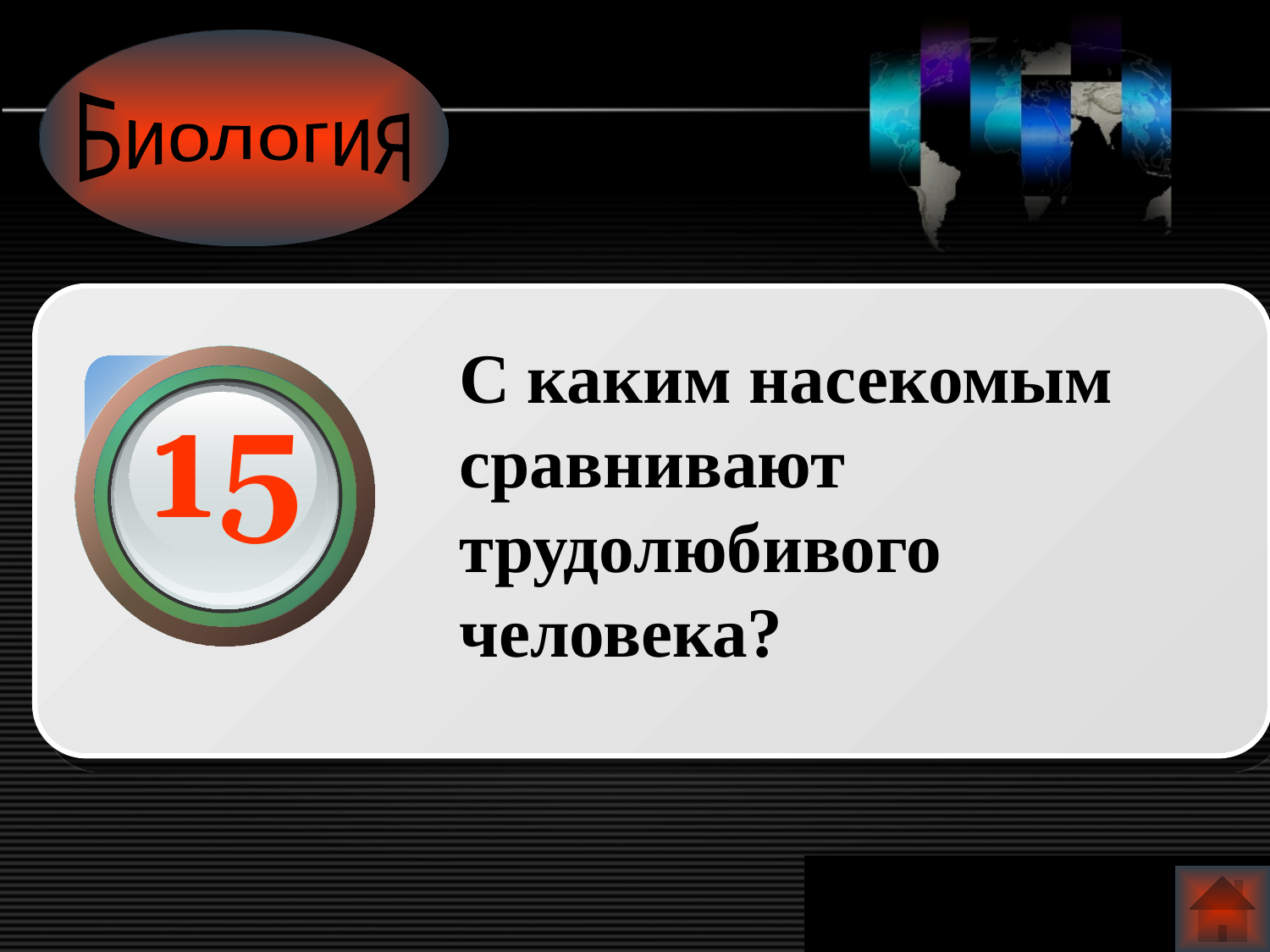

Биология

С каким насекомым сравнивают трудолюбивого человека?

15

www.themegallery.com